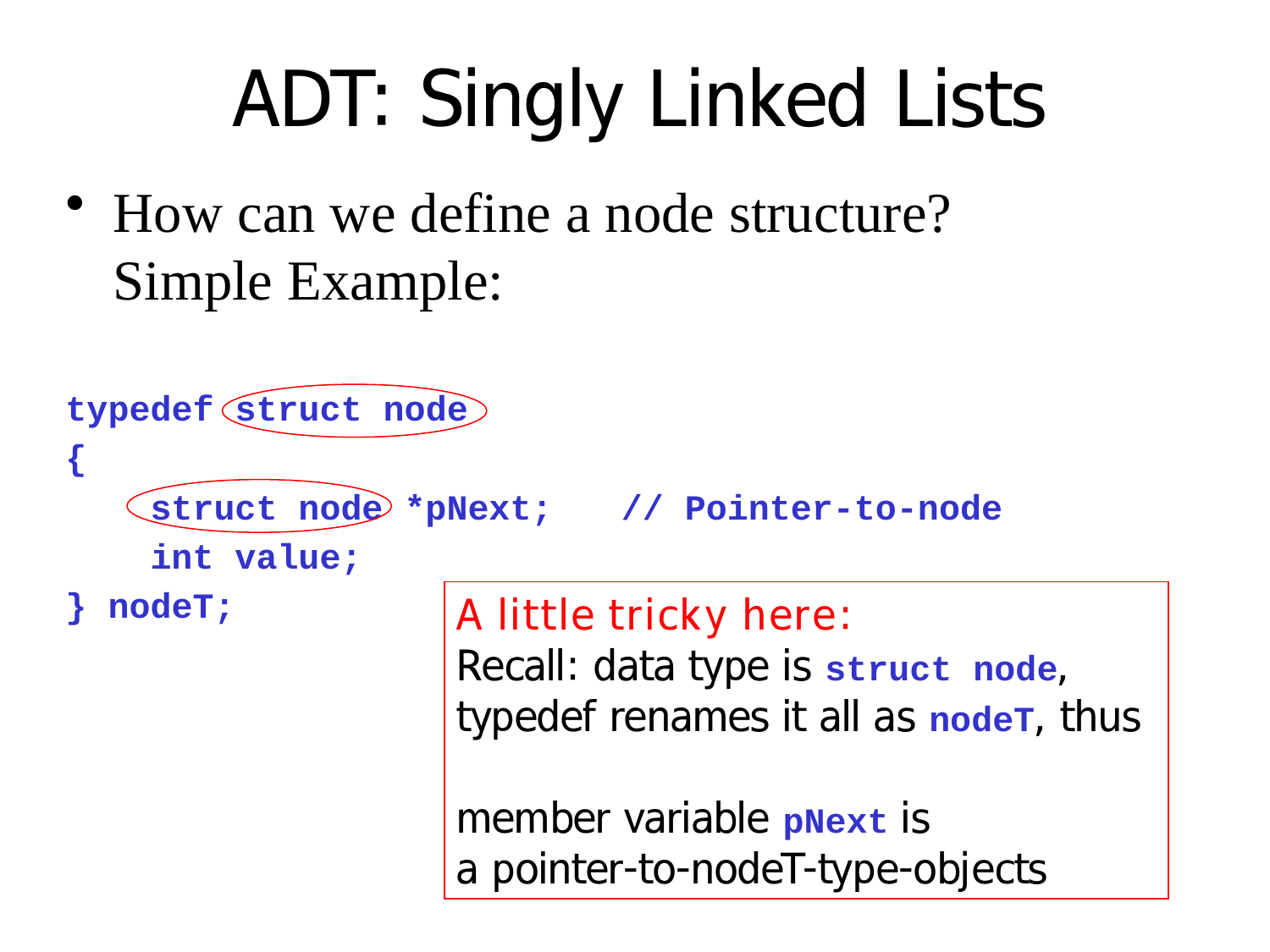

# ADT: Singly Linked Lists
How can we define a node structure?
Simple Example:
typedef struct node
{
    struct node *pNext; 	// Pointer-to-node
    int value;
} nodeT;

A little tricky here:
Recall: data type is struct node,
typedef renames it all as nodeT, thus
member variable pNext is
a pointer-to-nodeT-type-objects